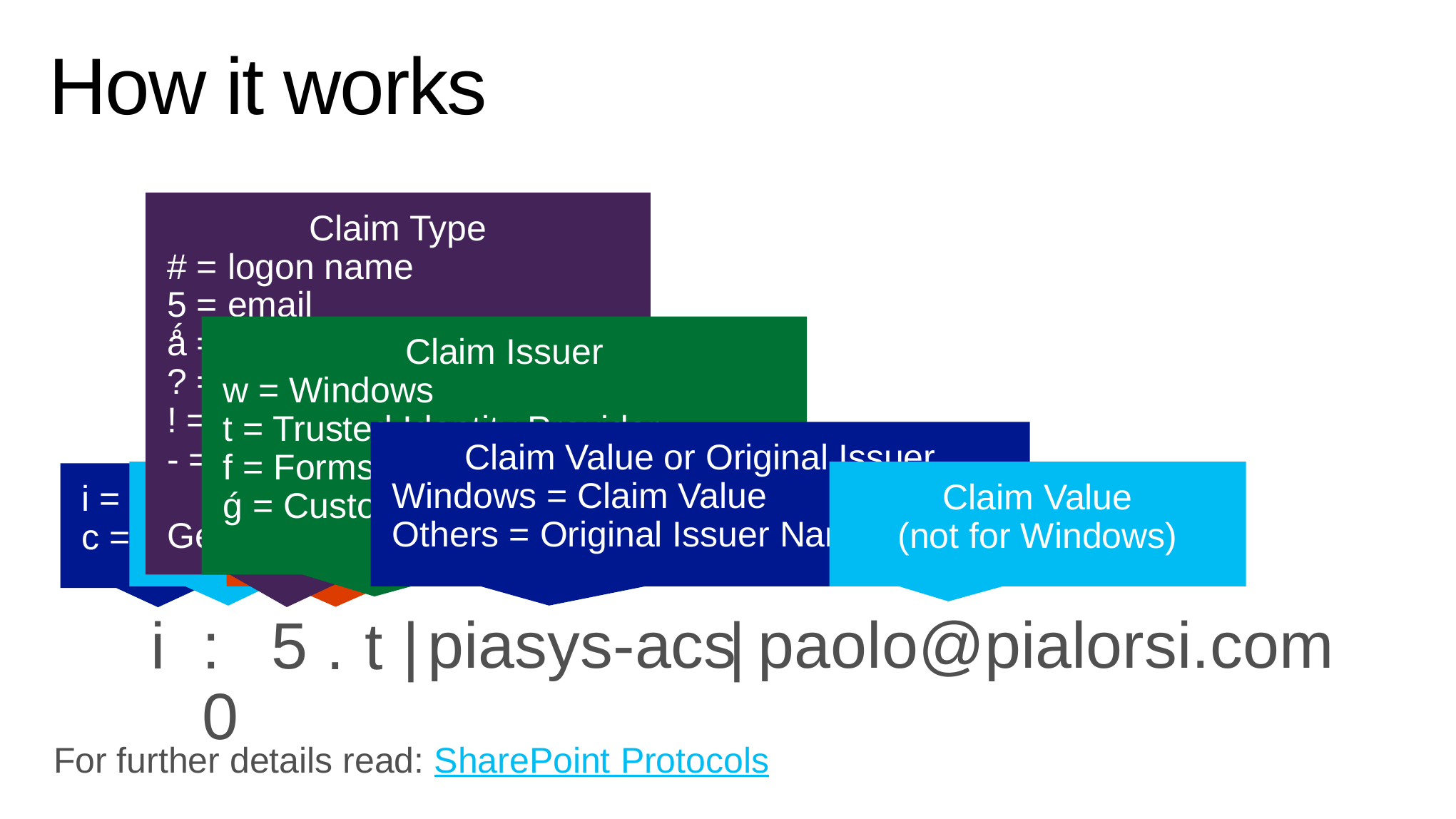

# How it works
Claim Type
# = logon name
5 = email
ǻ = username
? = name identifier
! = identity provider
- = Role
Get-SPClaimTypeEncoding
Claim Issuer
w = Windows
t = Trusted Identity Provider
f = Forms Authentication
ǵ = Custom Claims Provider

Claim Value or Original Issuer
Windows = Claim Value
Others = Original Issuer Name
Claim Value Type
. = String
+ = RFC822 Name
: = Separator
0 = Reserved
Claim Value
(not for Windows)

i = Identity Claim
c = Other Claim
piasys-acs
paolo@pialorsi.com
|
i
:0
5
|
.
t
For further details read: SharePoint Protocols